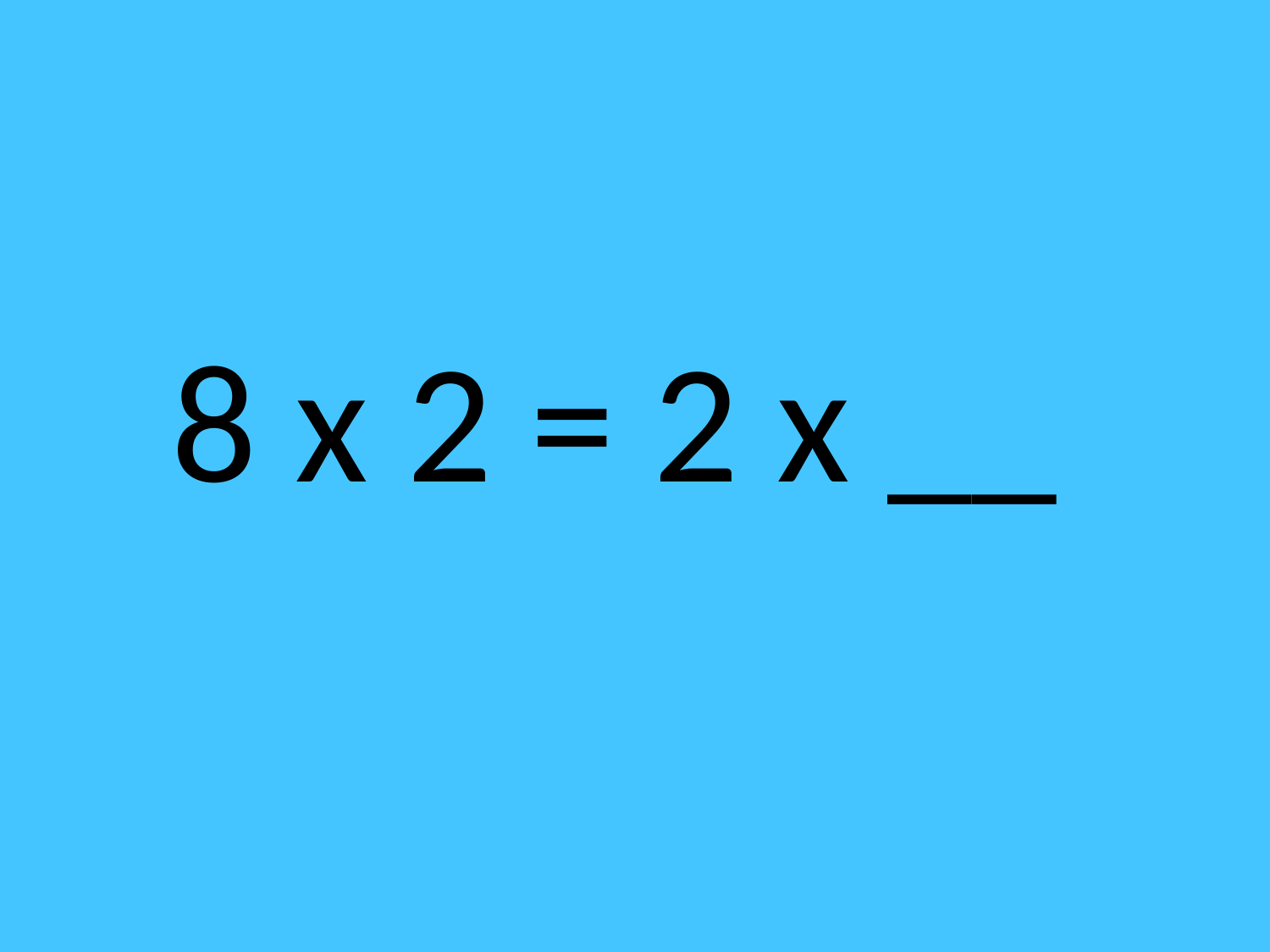

8 x 2 = 2 x __